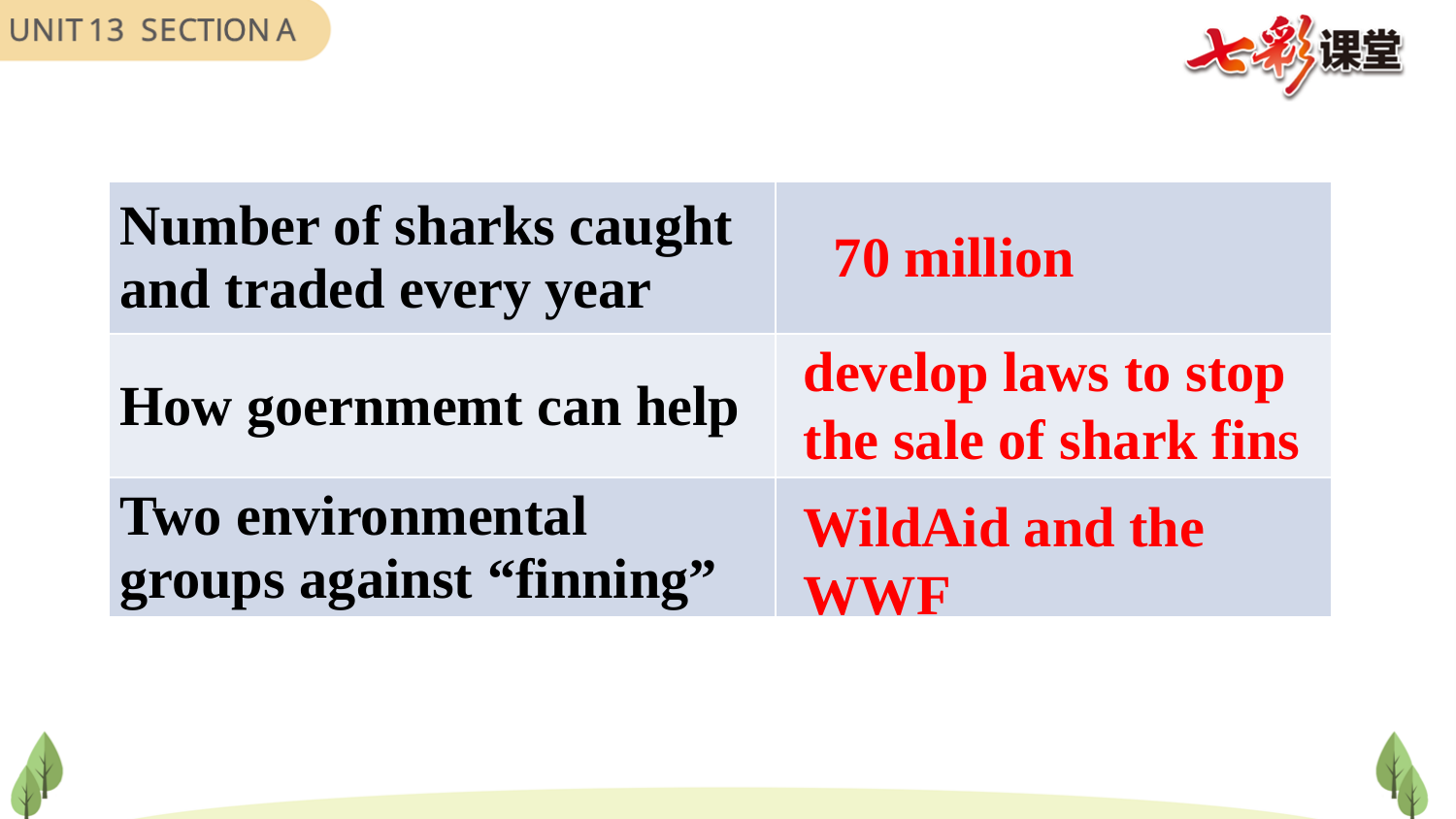

| Number of sharks caught and traded every year |  |
| --- | --- |
| How goernmemt can help |  |
| Two environmental groups against “finning” |  |
70 million
develop laws to stop the sale of shark fins
WildAid and the WWF